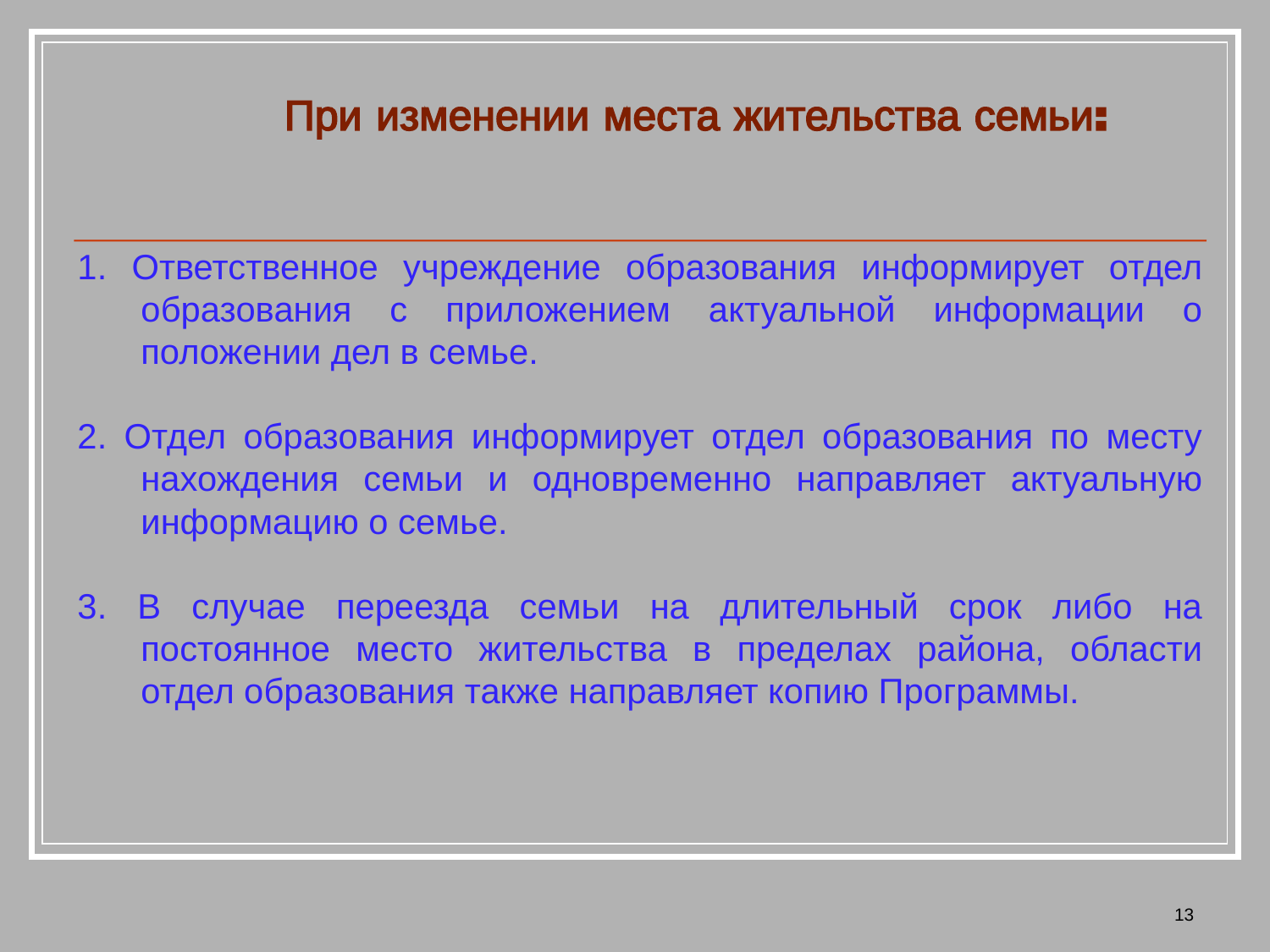

При изменении места жительства семьи:

1. Ответственное учреждение образования информирует отдел образования с приложением актуальной информации о положении дел в семье.

2. Отдел образования информирует отдел образования по месту нахождения семьи и одновременно направляет актуальную информацию о семье.

3. В случае переезда семьи на длительный срок либо на постоянное место жительства в пределах района, области отдел образования также направляет копию Программы.

13